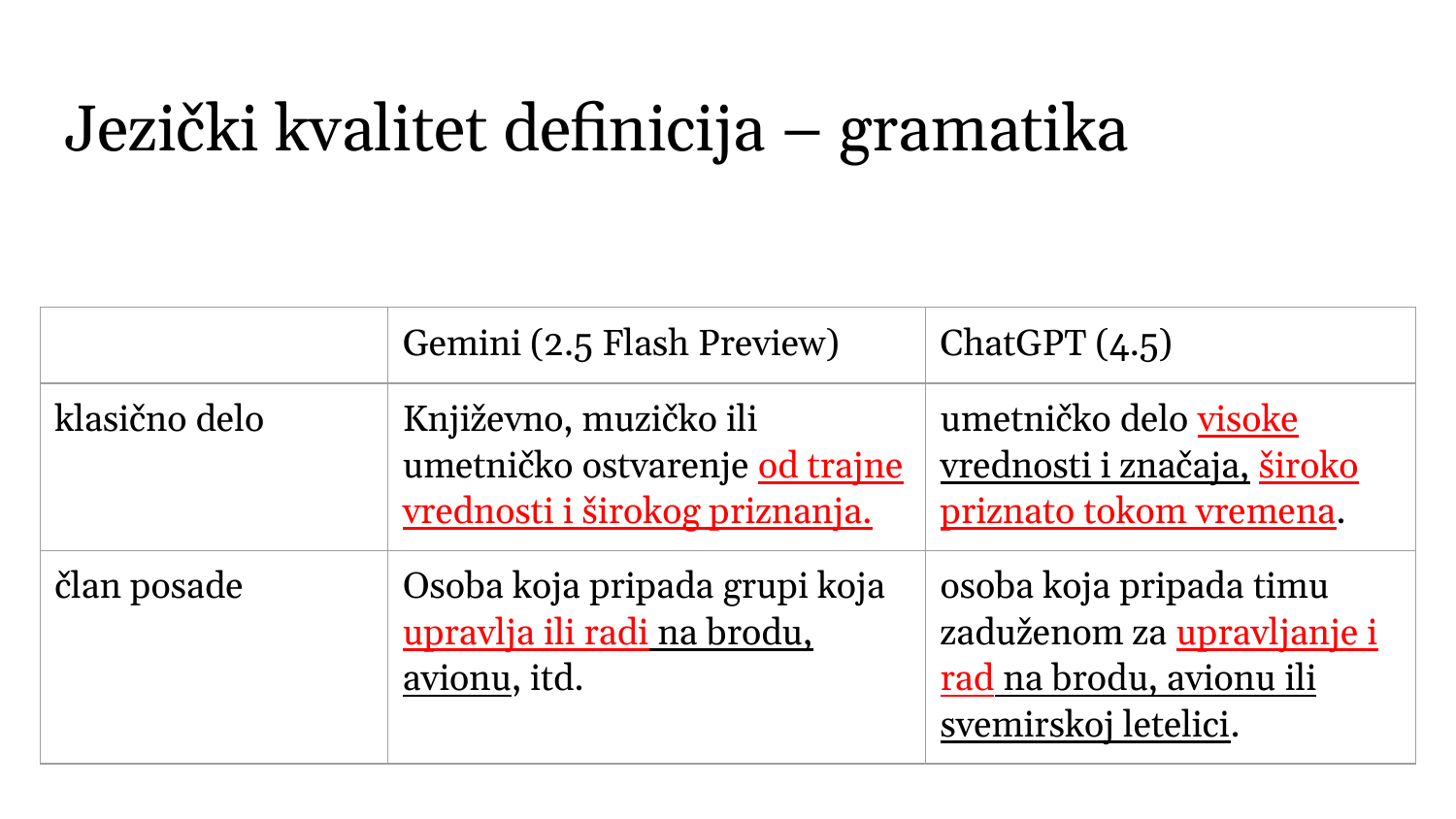

# Jezički kvalitet definicija – gramatika
|  | Gemini (2.5 Flash Preview) | ChatGPT (4.5) |
| --- | --- | --- |
| klasično delo | Književno, muzičko ili umetničko ostvarenje od trajne vrednosti i širokog priznanja. | umetničko delo visoke vrednosti i značaja, široko priznato tokom vremena. |
| član posade | Osoba koja pripada grupi koja upravlja ili radi na brodu, avionu, itd. | osoba koja pripada timu zaduženom za upravljanje i rad na brodu, avionu ili svemirskoj letelici. |